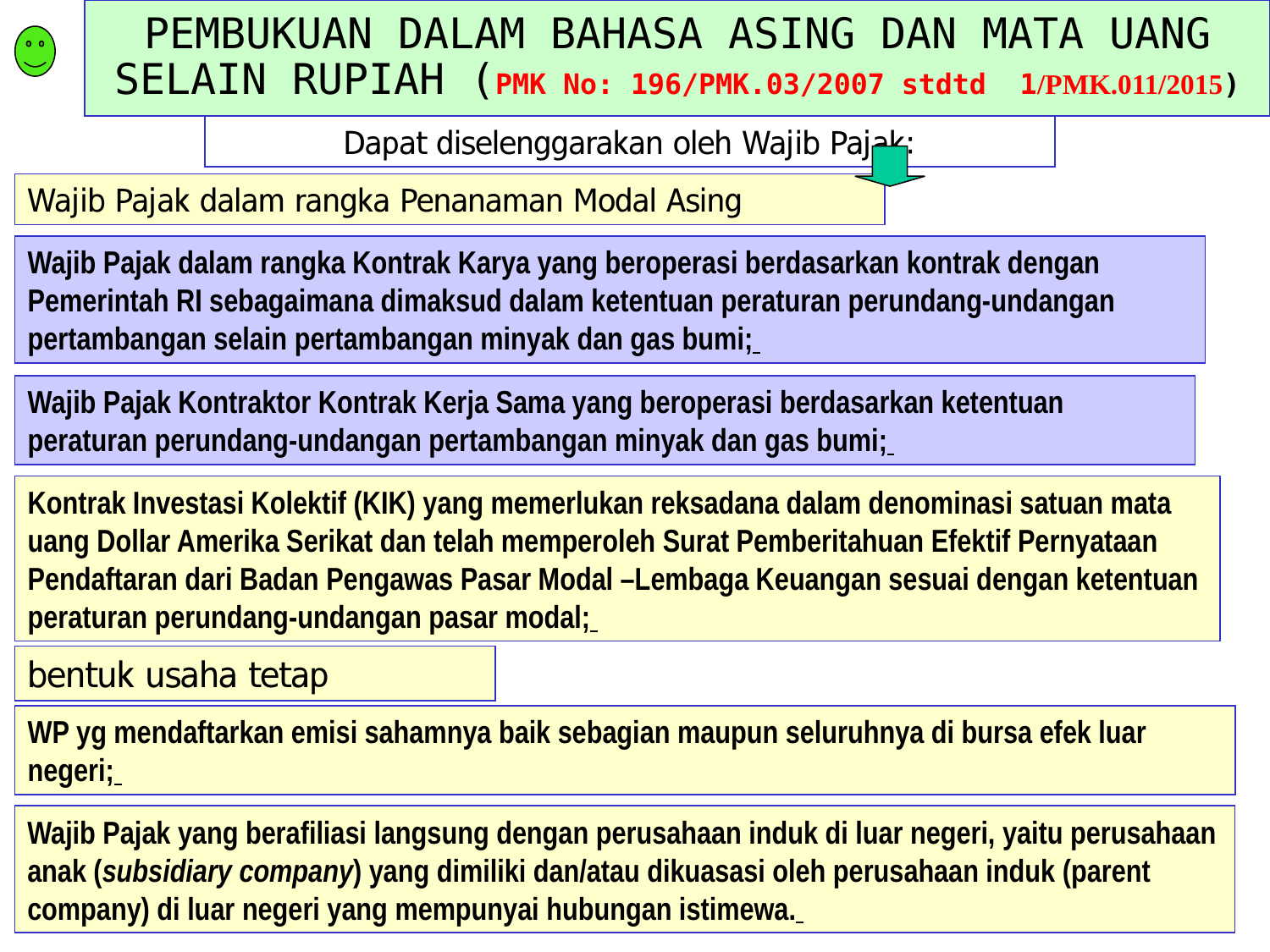

# PEMBUKUAN DALAM BAHASA ASING DAN MATA UANG SELAIN RUPIAH (PMK No: 196/PMK.03/2007 stdtd  1/PMK.011/2015)

Dapat diselenggarakan oleh Wajib Pajak:

Wajib Pajak dalam rangka Penanaman Modal Asing
Wajib Pajak dalam rangka Kontrak Karya yang beroperasi berdasarkan kontrak dengan Pemerintah RI sebagaimana dimaksud dalam ketentuan peraturan perundang-undangan pertambangan selain pertambangan minyak dan gas bumi;
Wajib Pajak Kontraktor Kontrak Kerja Sama yang beroperasi berdasarkan ketentuan peraturan perundang-undangan pertambangan minyak dan gas bumi;
Kontrak Investasi Kolektif (KIK) yang memerlukan reksadana dalam denominasi satuan mata uang Dollar Amerika Serikat dan telah memperoleh Surat Pemberitahuan Efektif Pernyataan Pendaftaran dari Badan Pengawas Pasar Modal –Lembaga Keuangan sesuai dengan ketentuan peraturan perundang-undangan pasar modal;
bentuk usaha tetap
WP yg mendaftarkan emisi sahamnya baik sebagian maupun seluruhnya di bursa efek luar negeri;
Wajib Pajak yang berafiliasi langsung dengan perusahaan induk di luar negeri, yaitu perusahaan anak (subsidiary company) yang dimiliki dan/atau dikuasasi oleh perusahaan induk (parent company) di luar negeri yang mempunyai hubungan istimewa.